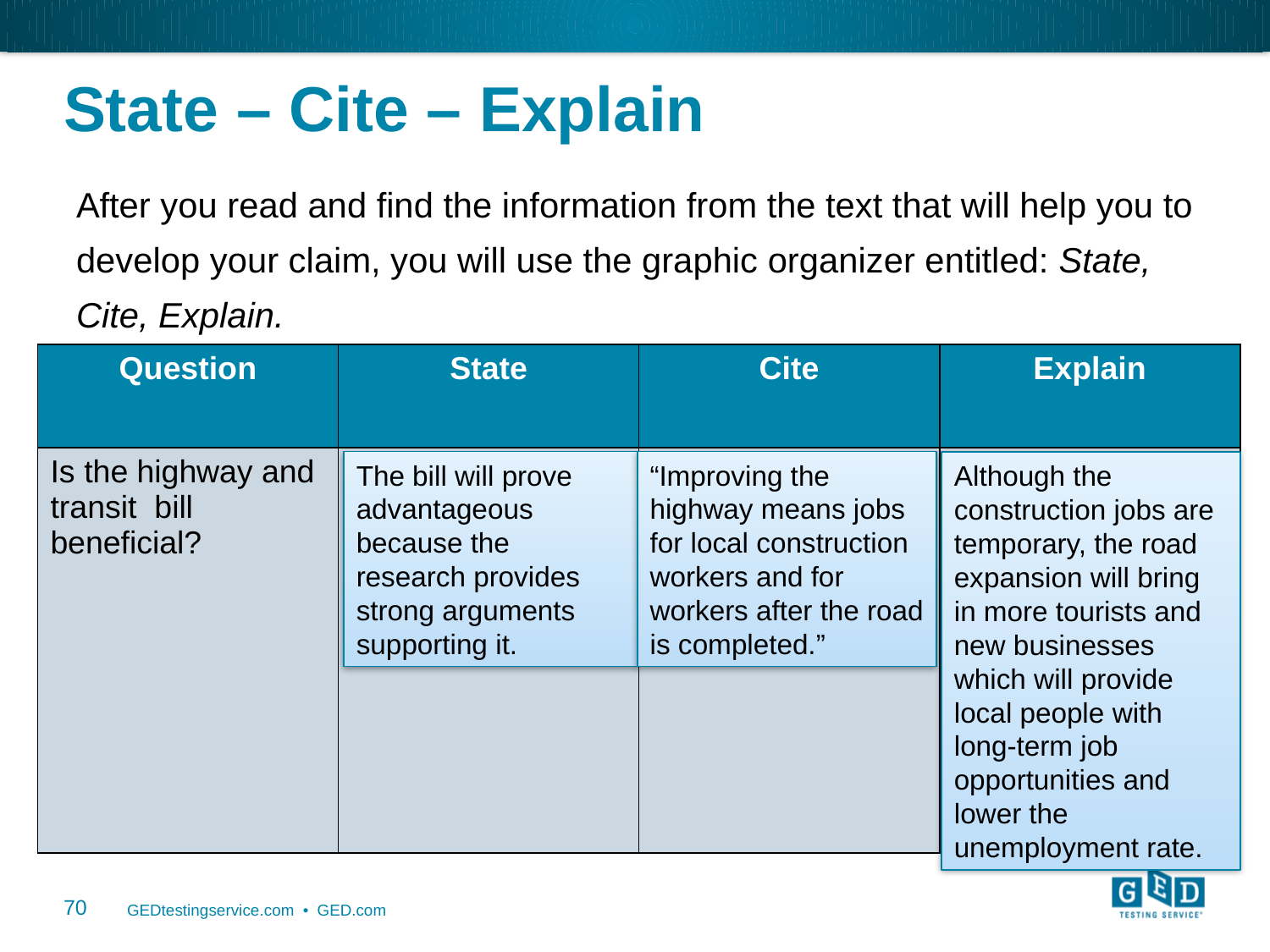

# State – Cite – Explain
After you read and find the information from the text that will help you to develop your claim, you will use the graphic organizer entitled: State, Cite, Explain.
| Question | State | Cite | Explain |
| --- | --- | --- | --- |
| Is the highway and transit bill beneficial? | State your claim - the idea you had about the text. | Cite what in the text led you to that statement or claim. | Explain how each piece of evidence supports your idea/claim |
The bill will prove advantageous because the research provides strong arguments supporting it.
“Improving the highway means jobs for local construction workers and for workers after the road is completed.”
Although the construction jobs are temporary, the road expansion will bring in more tourists and new businesses which will provide local people with long-term job opportunities and lower the unemployment rate.
70